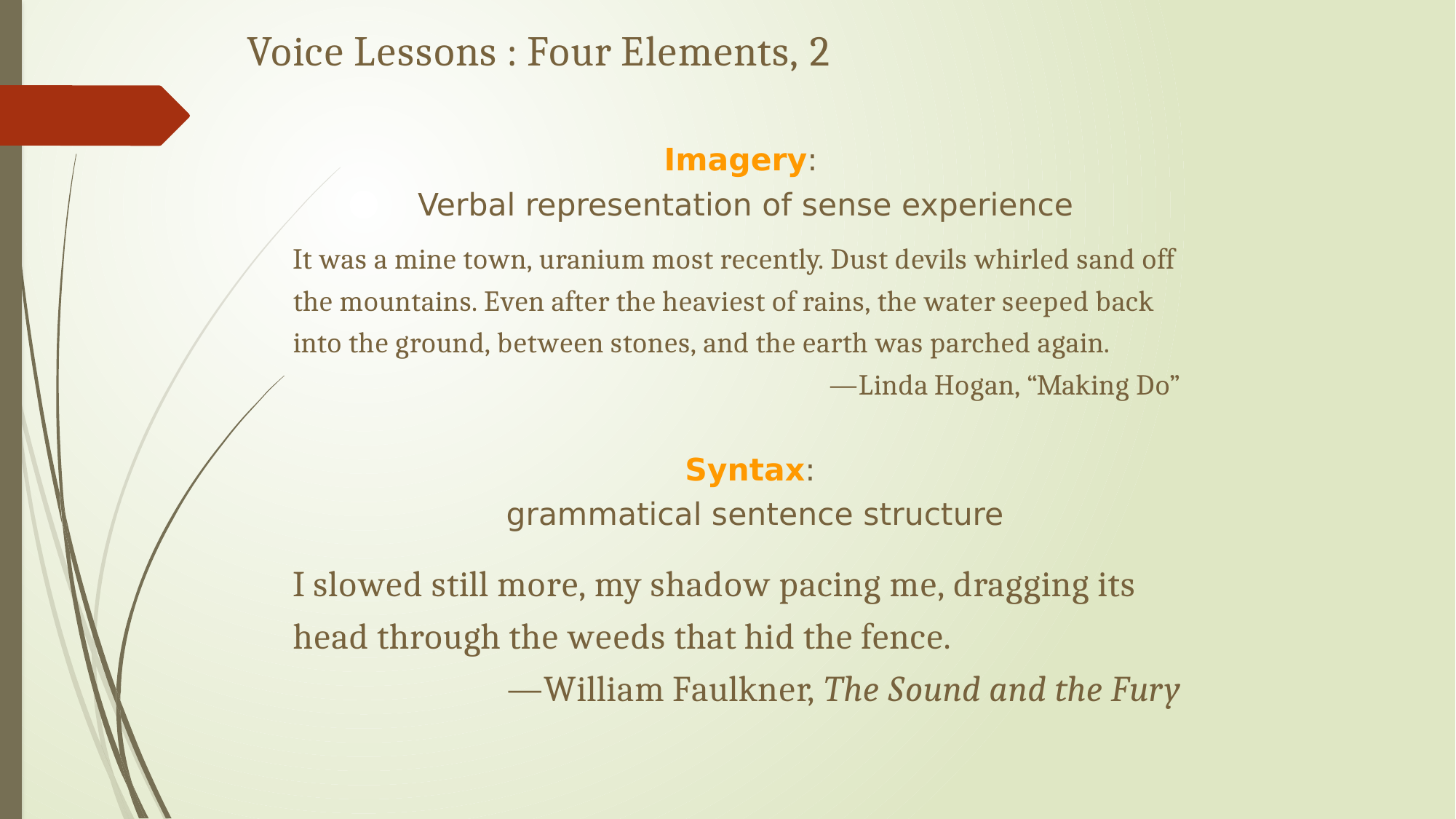

# Voice Lessons : Four Elements, 2
Imagery:
Verbal representation of sense experience

It was a mine town, uranium most recently. Dust devils whirled sand off the mountains. Even after the heaviest of rains, the water seeped back into the ground, between stones, and the earth was parched again.
—Linda Hogan, “Making Do”
Syntax:
grammatical sentence structure
I slowed still more, my shadow pacing me, dragging its head through the weeds that hid the fence.
—William Faulkner, The Sound and the Fury